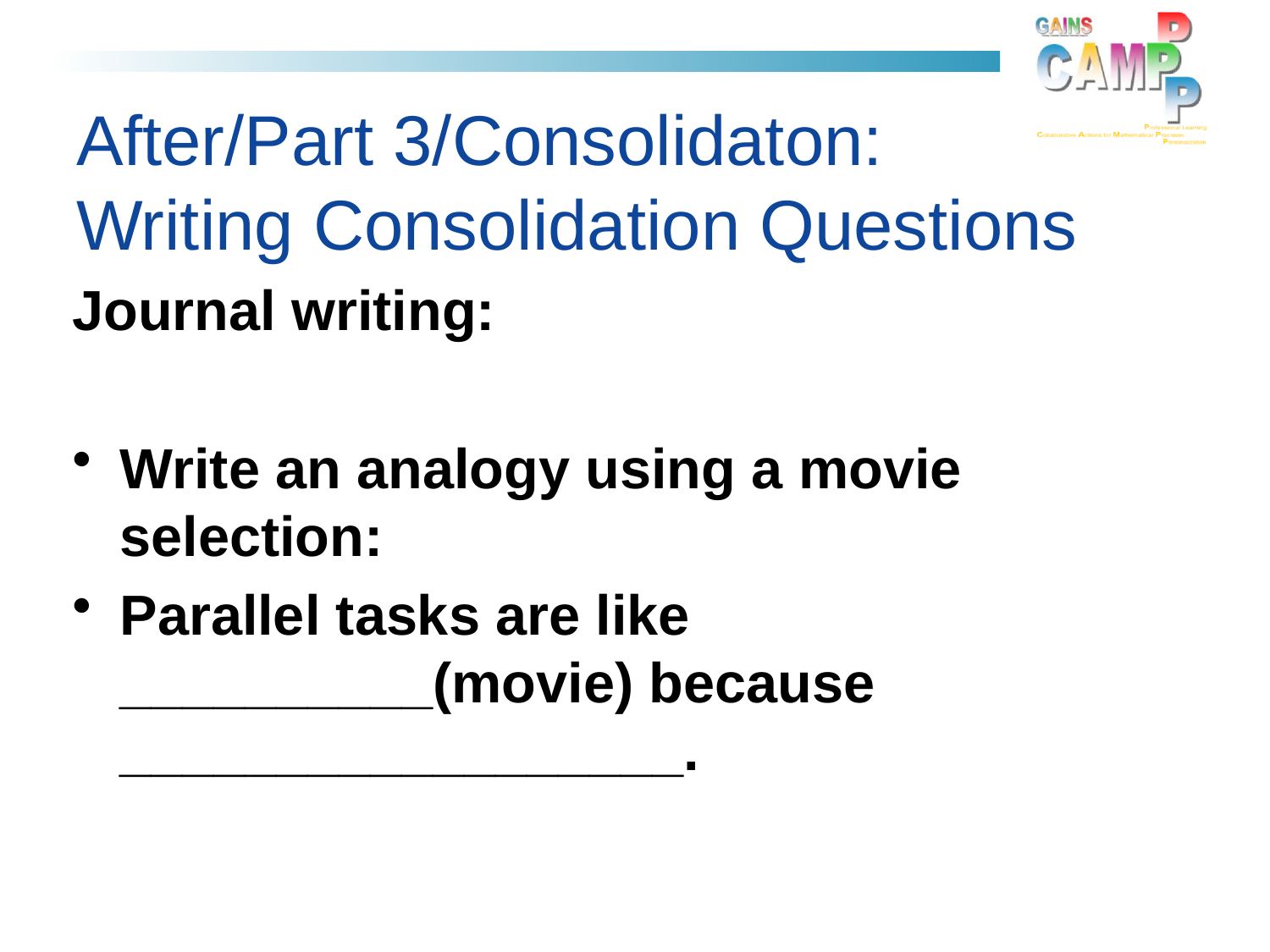

# After/Part 3/Consolidaton: Writing Consolidation Questions
Journal writing:

Write an analogy using a movie selection:
Parallel tasks are like __________(movie) because __________________.